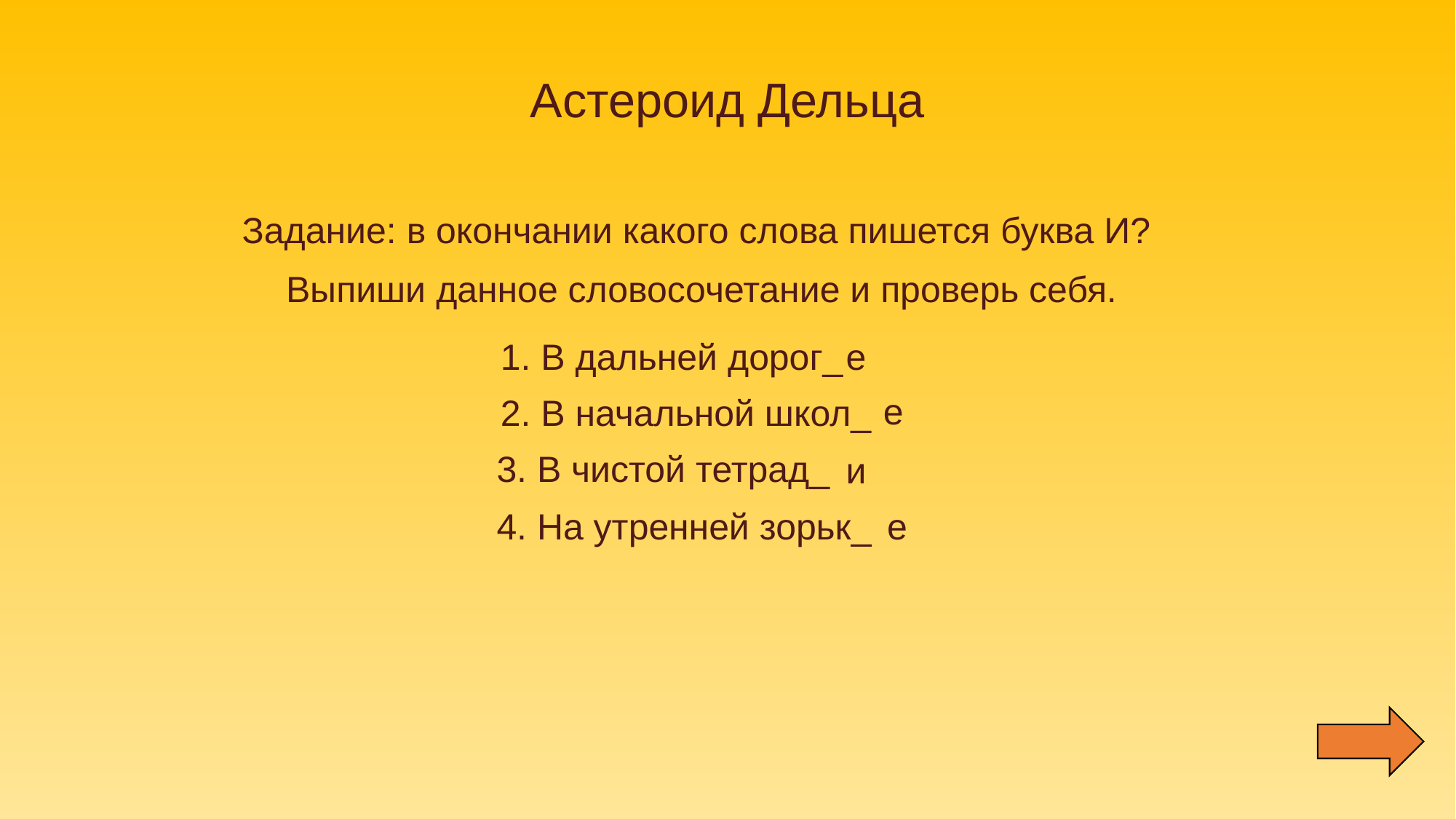

# Астероид Дельца
Задание: в окончании какого слова пишется буква И?
Выпиши данное словосочетание и проверь себя.
1. В дальней дорог_
е
е
2. В начальной школ_
3. В чистой тетрад_
и
4. На утренней зорьк_
е